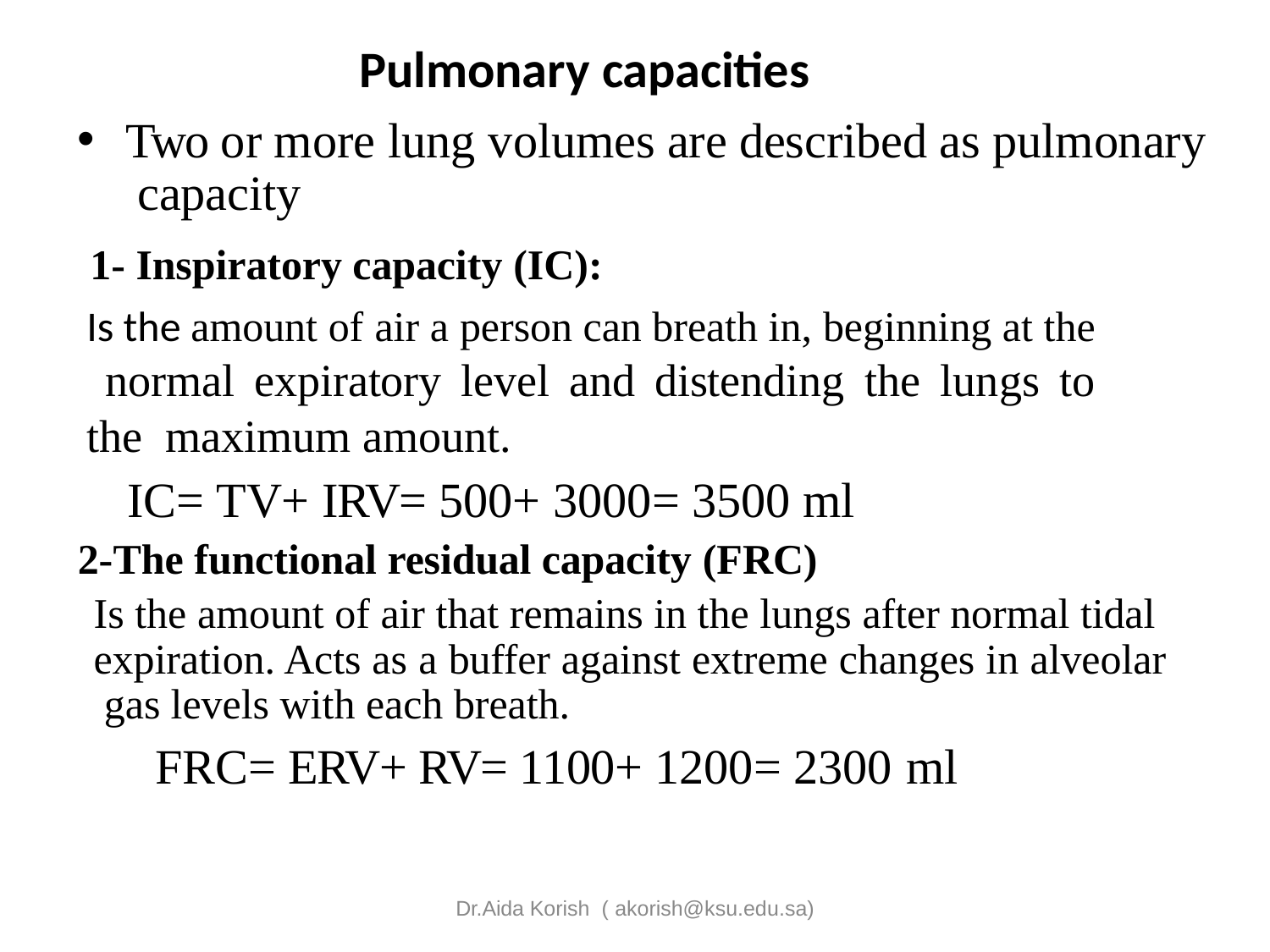

# Pulmonary capacities
Two or more lung volumes are described as pulmonary  capacity
1- Inspiratory capacity (IC):
Is the amount of air a person can breath in, beginning at the  normal expiratory level and distending the lungs to the  maximum amount.
IC= TV+ IRV= 500+ 3000= 3500 ml
2-The functional residual capacity (FRC)
Is the amount of air that remains in the lungs after normal tidal  expiration. Acts as a buffer against extreme changes in alveolar  gas levels with each breath.
FRC= ERV+ RV= 1100+ 1200= 2300 ml
Dr.Aida Korish  ( akorish@ksu.edu.sa)